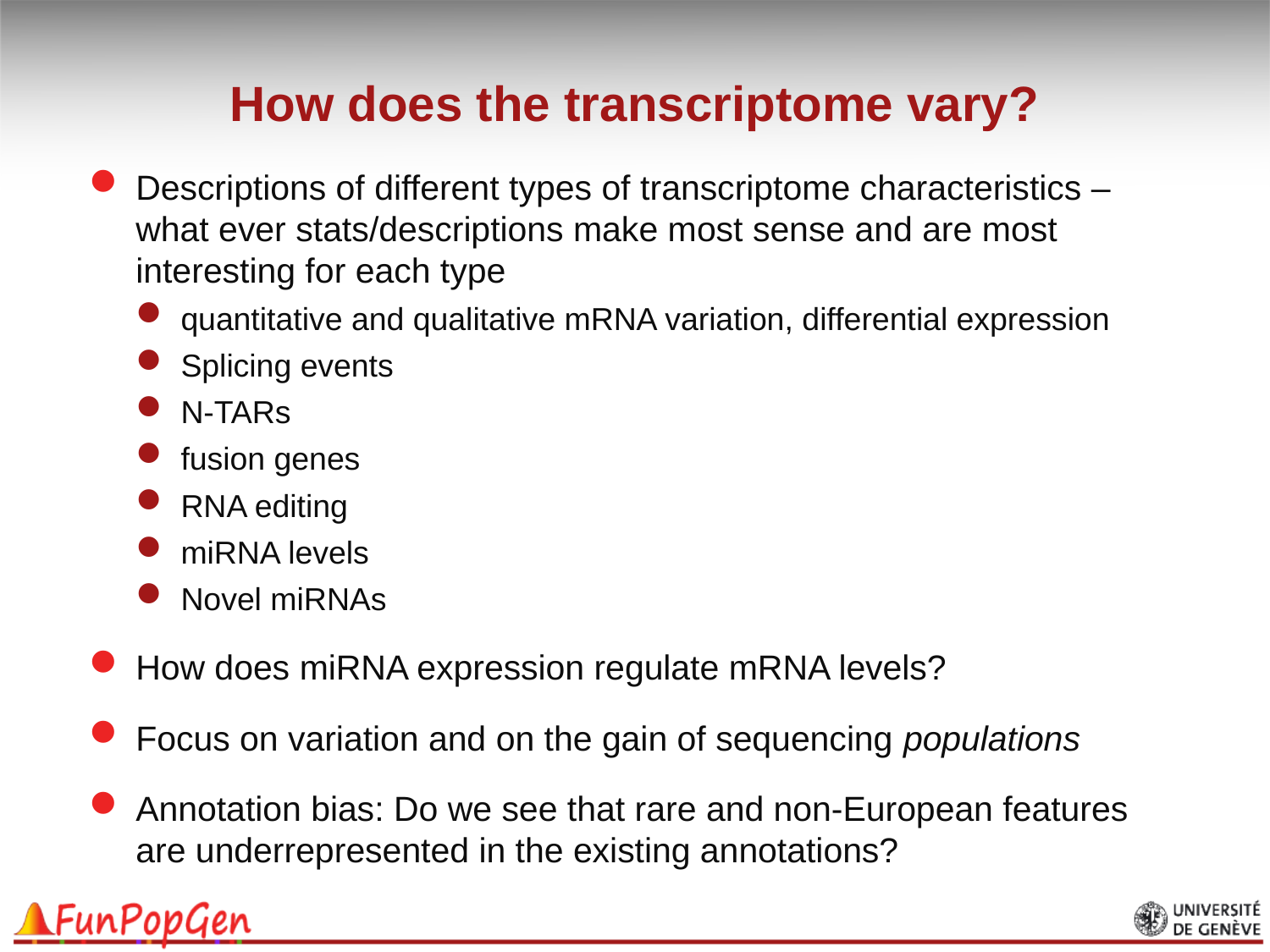

# How does the transcriptome vary?
Descriptions of different types of transcriptome characteristics – what ever stats/descriptions make most sense and are most interesting for each type
quantitative and qualitative mRNA variation, differential expression
Splicing events
N-TARs
fusion genes
RNA editing
miRNA levels
Novel miRNAs
How does miRNA expression regulate mRNA levels?
Focus on variation and on the gain of sequencing populations
Annotation bias: Do we see that rare and non-European features are underrepresented in the existing annotations?